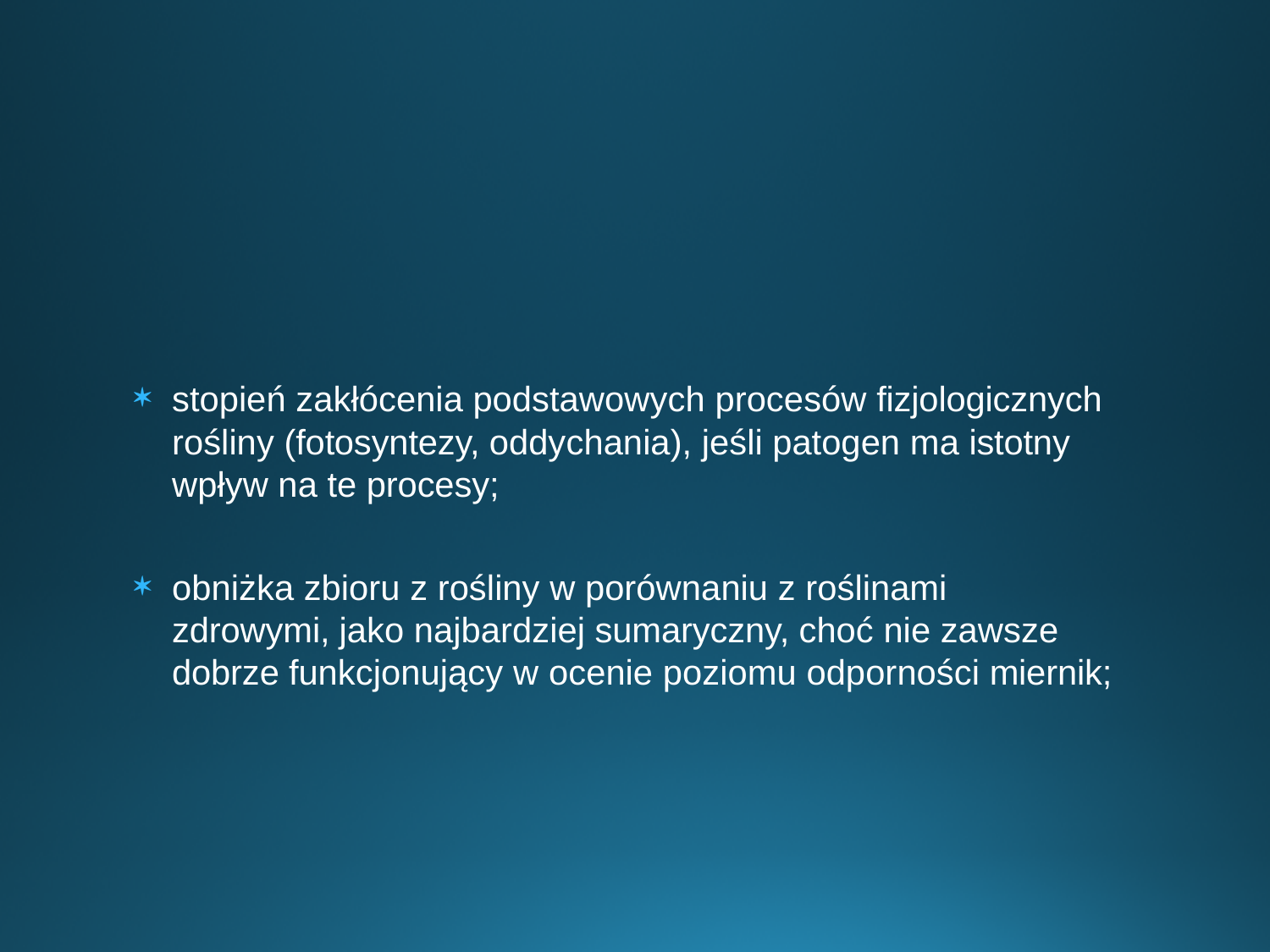

stopień zakłócenia podstawowych procesów fizjologicznych rośliny (fotosyntezy, oddychania), jeśli patogen ma istotny wpływ na te procesy;

obniżka zbioru z rośliny w porównaniu z roślinami zdrowymi, jako najbardziej sumaryczny, choć nie zawsze dobrze funkcjonujący w ocenie poziomu odporności miernik;